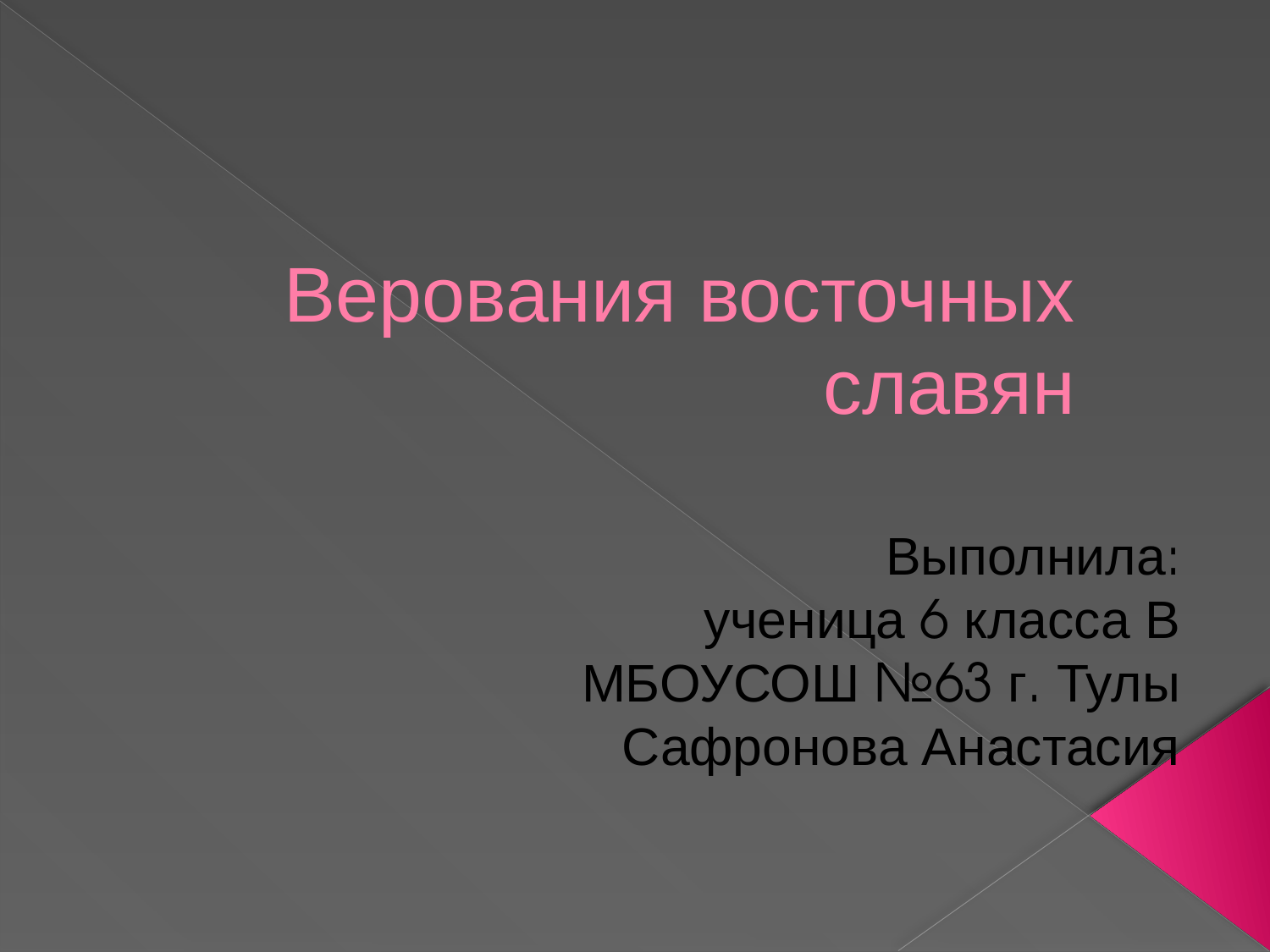

# Верования восточных славян
Выполнила:
ученица 6 класса В
МБОУСОШ №63 г. Тулы
Сафронова Анастасия